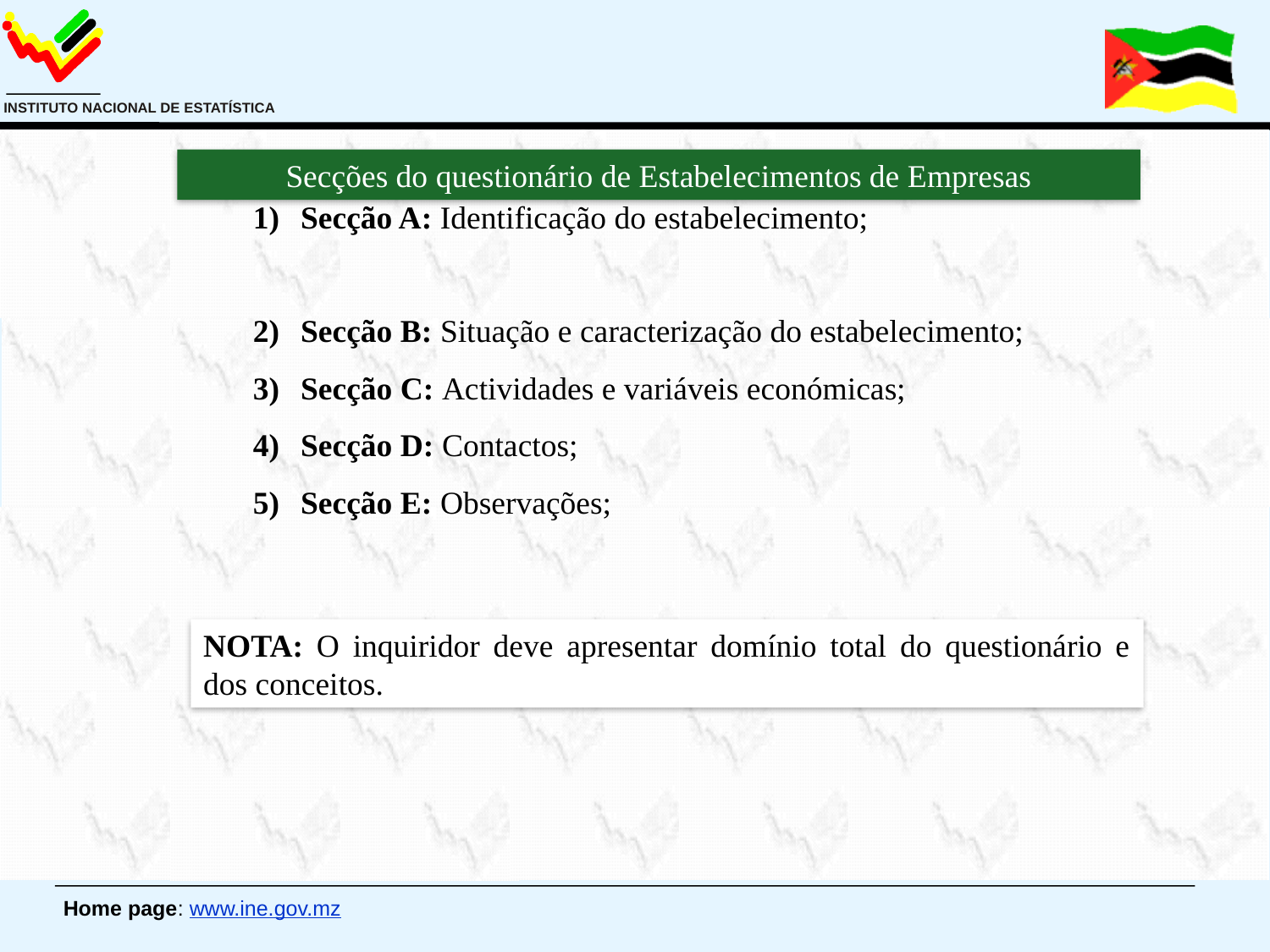

Secção A: Identificação do estabelecimento;
Secção B: Situação e caracterização do estabelecimento;
Secção C: Actividades e variáveis económicas;
Secção D: Contactos;
Secção E: Observações;
Secções do questionário de Estabelecimentos de Empresas
NOTA: O inquiridor deve apresentar domínio total do questionário e dos conceitos.